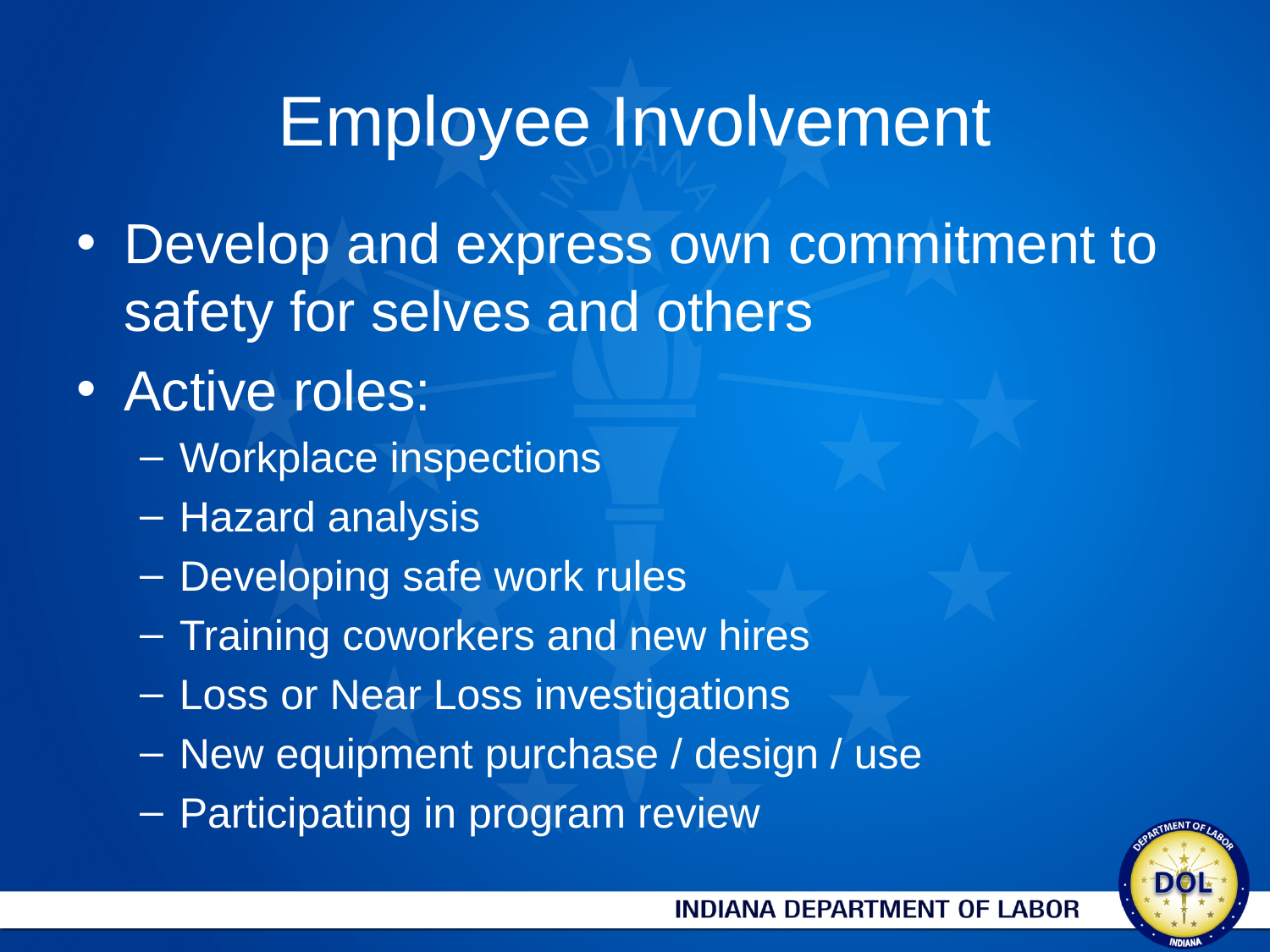

# Employee Involvement
Develop and express own commitment to safety for selves and others
Active roles:
Workplace inspections
Hazard analysis
Developing safe work rules
Training coworkers and new hires
Loss or Near Loss investigations
New equipment purchase / design / use
Participating in program review